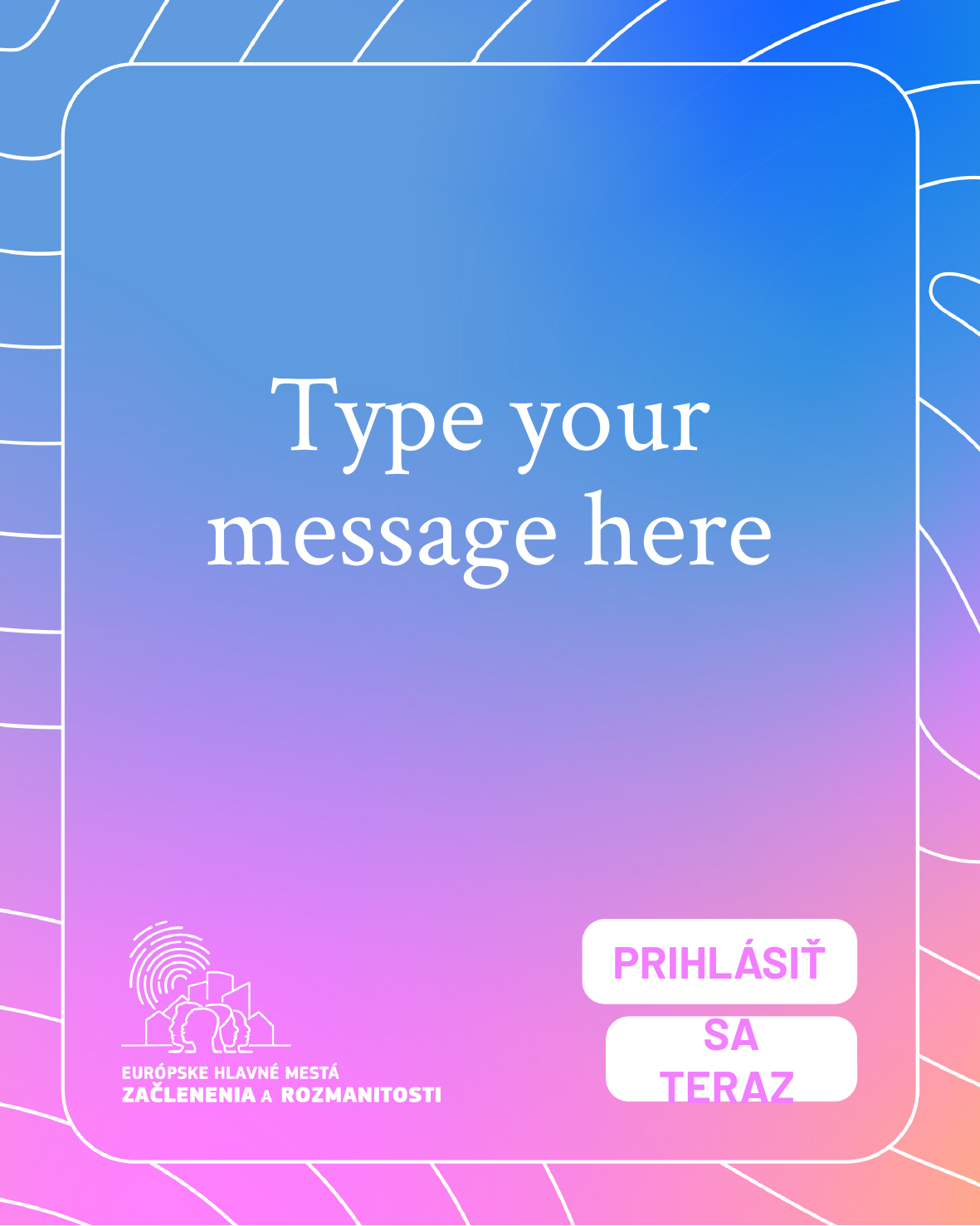

# Type your message here
PRIHLÁSIŤ
SA TERAZ